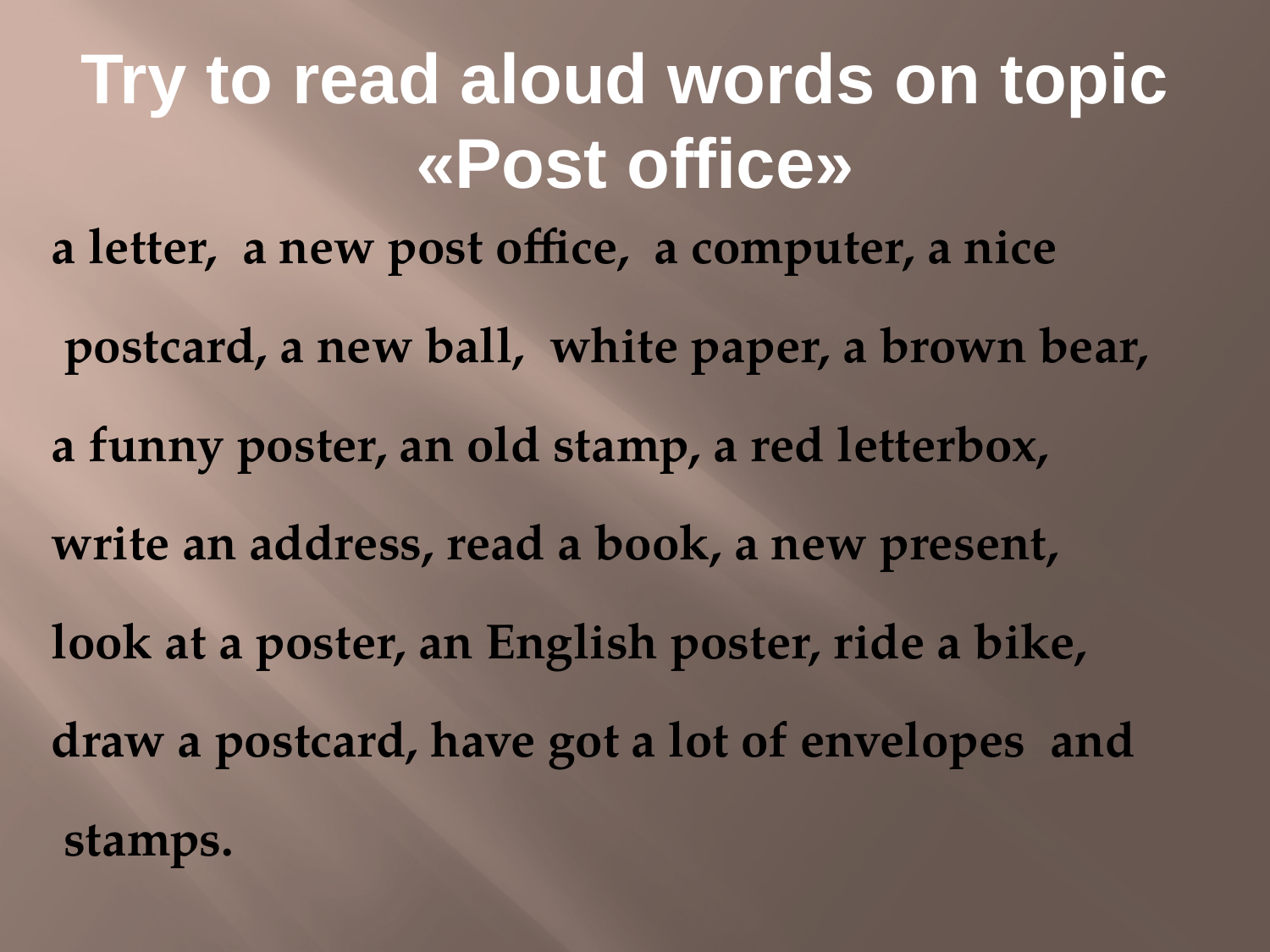

# Try to read aloud words on topic «Post office»
a letter,  a new post office,  a computer, a nice
 postcard, a new ball,  white paper, a brown bear,
a funny poster, an old stamp, a red letterbox,
write an address, read a book, a new present,
look at a poster, an English poster, ride a bike,
draw a postcard, have got a lot of envelopes  and
 stamps.